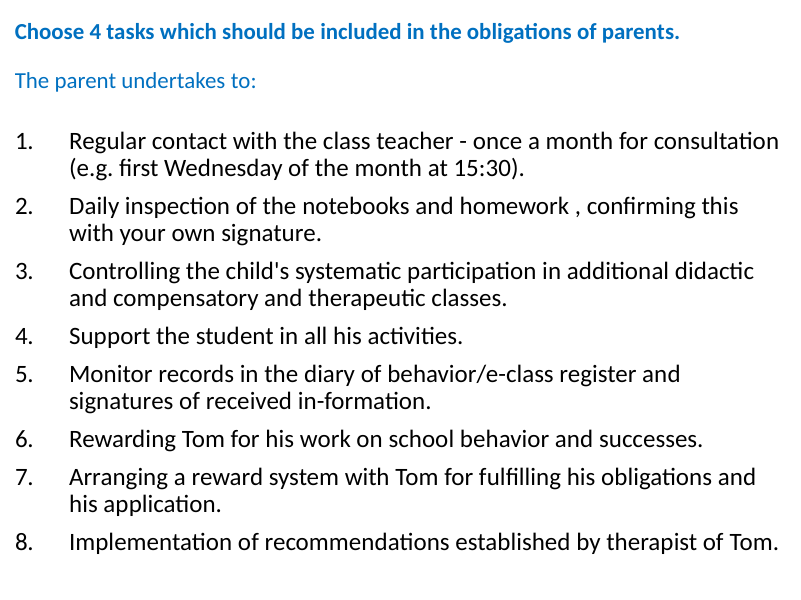

Choose 4 tasks which should be included in the obligations of parents.
The parent undertakes to:
Regular contact with the class teacher - once a month for consultation (e.g. first Wednesday of the month at 15:30).
Daily inspection of the notebooks and homework , confirming this with your own signature.
Controlling the child's systematic participation in additional didactic and compensatory and therapeutic classes.
Support the student in all his activities.
Monitor records in the diary of behavior/e-class register and signatures of received in-formation.
Rewarding Tom for his work on school behavior and successes.
Arranging a reward system with Tom for fulfilling his obligations and his application.
Implementation of recommendations established by therapist of Tom.